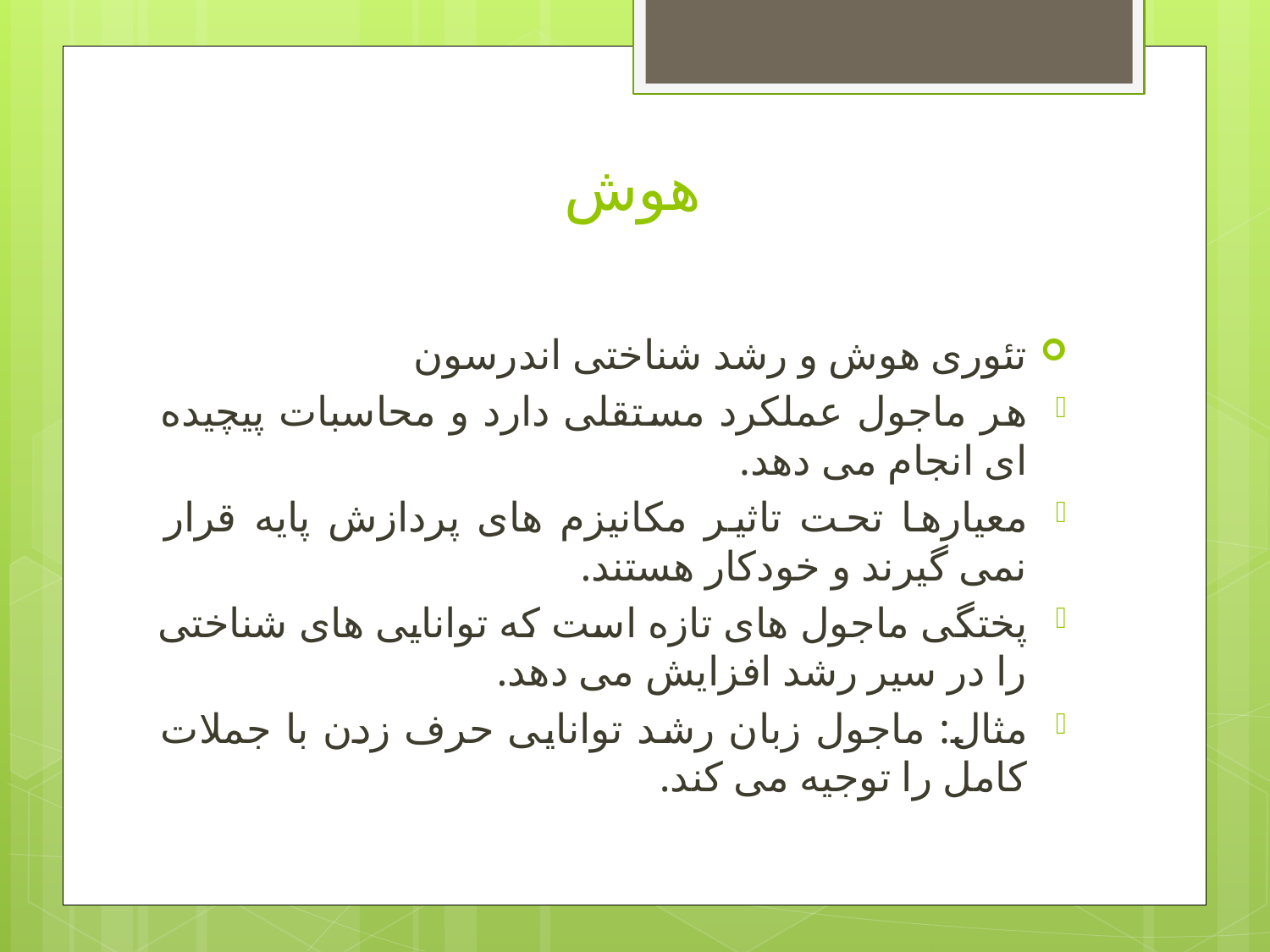

# هوش
تئوری هوش و رشد شناختی اندرسون
هر ماجول عملکرد مستقلی دارد و محاسبات پیچیده ای انجام می دهد.
معیارها تحت تاثیر مکانیزم های پردازش پایه قرار نمی گیرند و خودکار هستند.
پختگی ماجول های تازه است که توانایی های شناختی را در سیر رشد افزایش می دهد.
مثال: ماجول زبان رشد توانایی حرف زدن با جملات کامل را توجیه می کند.